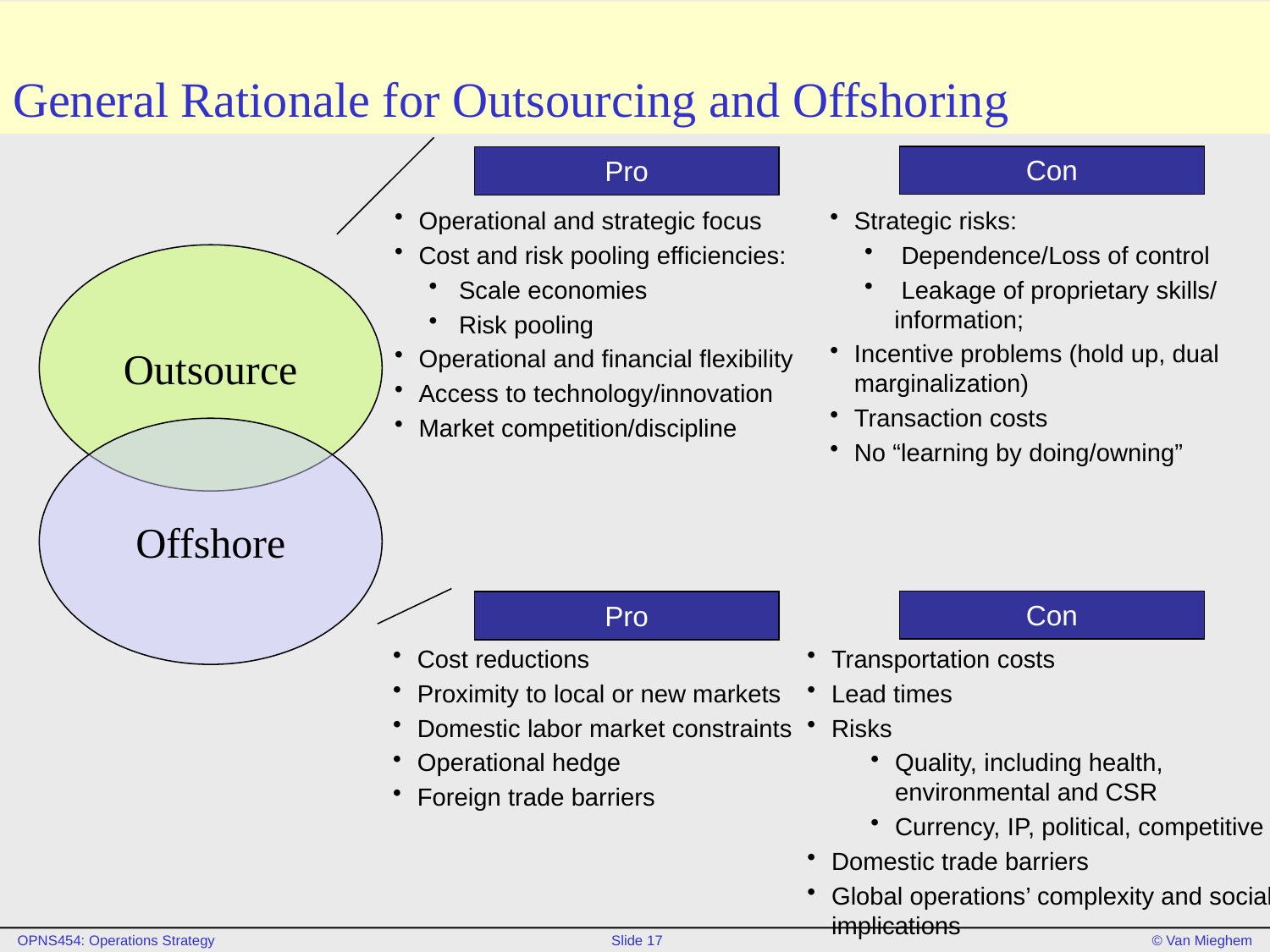

# General Rationale for Outsourcing and Offshoring

Con
Pro
Operational and strategic focus
Cost and risk pooling efficiencies:
Scale economies
Risk pooling
Operational and financial flexibility
Access to technology/innovation
Market competition/discipline
Strategic risks:
 Dependence/Loss of control
 Leakage of proprietary skills/ information;
Incentive problems (hold up, dual marginalization)
Transaction costs
No “learning by doing/owning”
Outsource
Offshore

Con
Pro
Cost reductions
Proximity to local or new markets
Domestic labor market constraints
Operational hedge
Foreign trade barriers
Transportation costs
Lead times
Risks
Quality, including health, environmental and CSR
Currency, IP, political, competitive
Domestic trade barriers
Global operations’ complexity and social implications